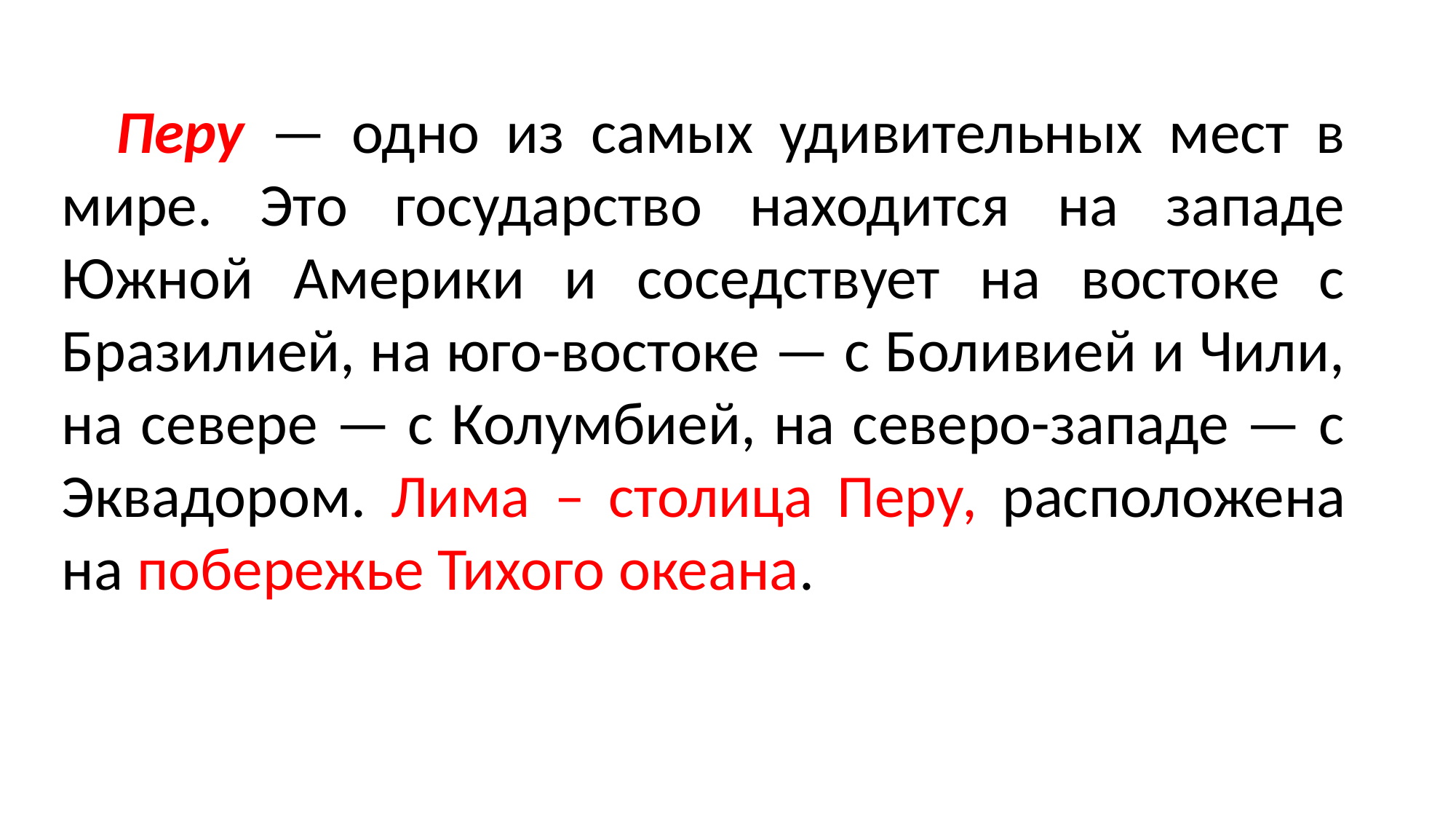

Перу — одно из самых удивительных мест в мире. Это государство находится на западе Южной Америки и соседствует на востоке с Бразилией, на юго-востоке — с Боливией и Чили, на севере — с Колумбией, на северо-западе — с Эквадором. Лима – столица Перу, расположена на побережье Тихого океана.